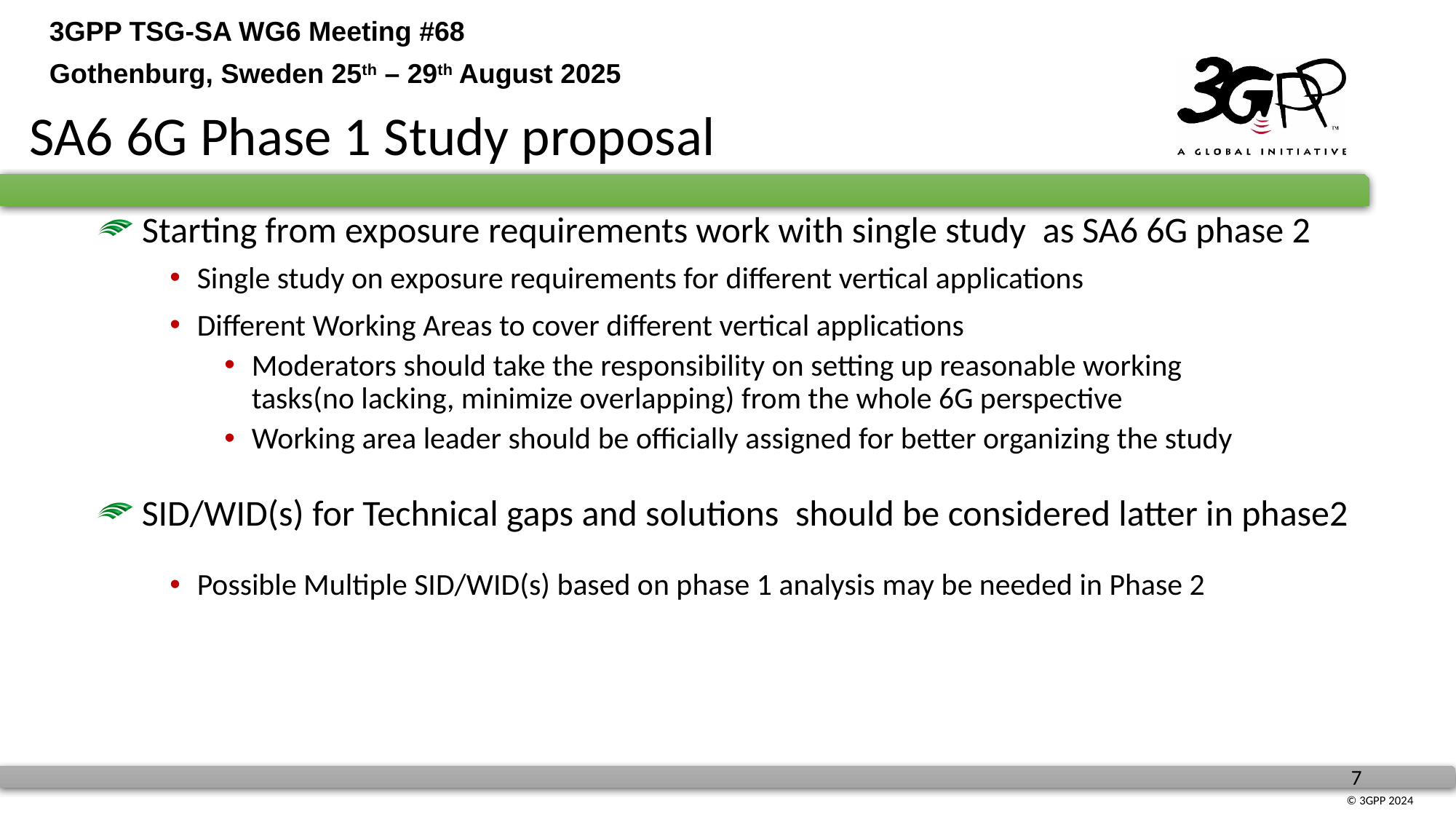

# SA6 6G Phase 1 Study proposal
 Starting from exposure requirements work with single study  as SA6 6G phase 2

Single study on exposure requirements for different vertical applications
Different Working Areas to cover different vertical applications
Moderators should take the responsibility on setting up reasonable working tasks(no lacking, minimize overlapping) from the whole 6G perspective
Working area leader should be officially assigned for better organizing the study
 SID/WID(s) for Technical gaps and solutions  should be considered latter in phase2
Possible Multiple SID/WID(s) based on phase 1 analysis may be needed in Phase 2